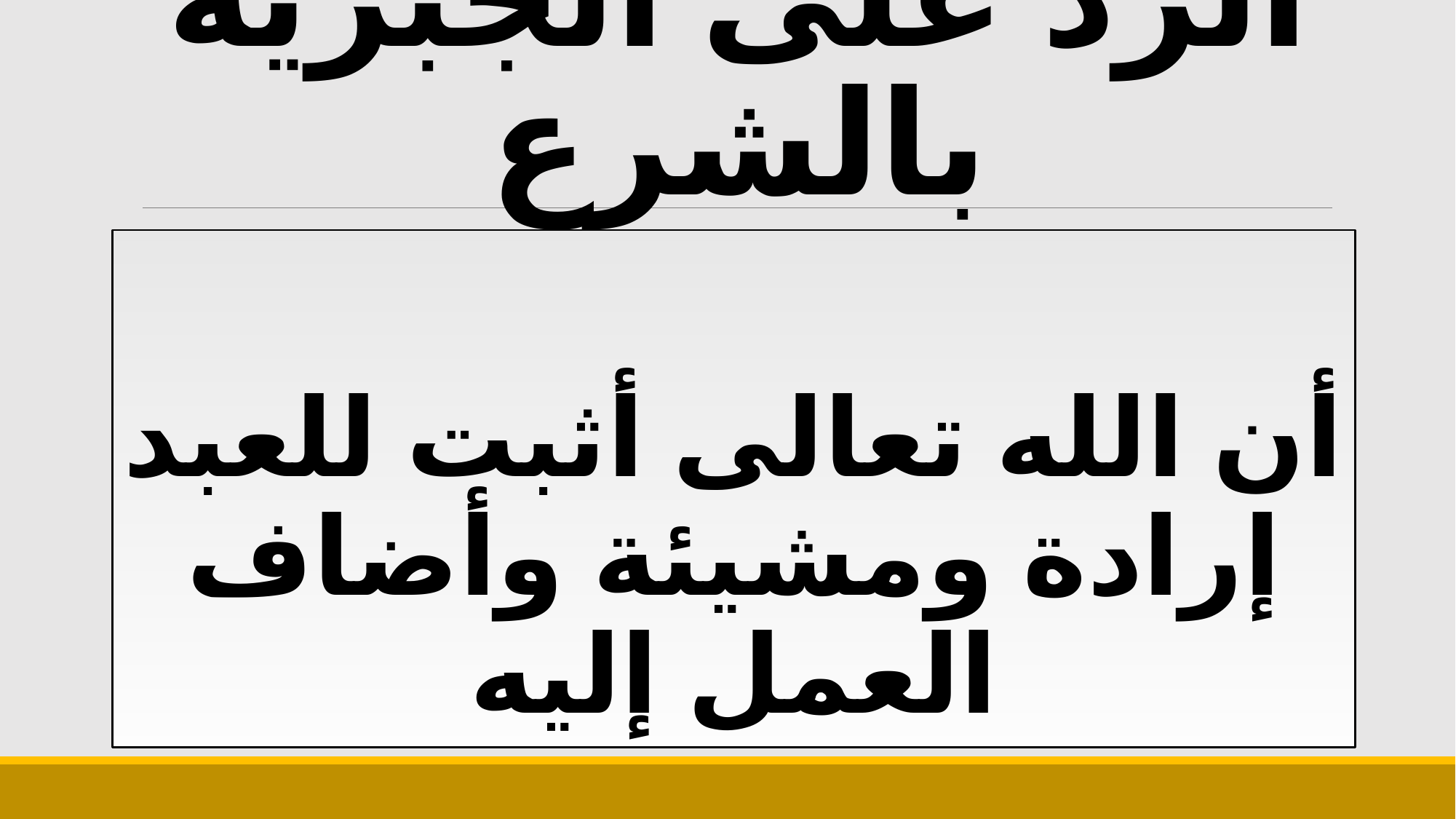

# الرد على الجبرية بالشرع

أن الله تعالى أثبت للعبد إرادة ومشيئة وأضاف العمل إليه